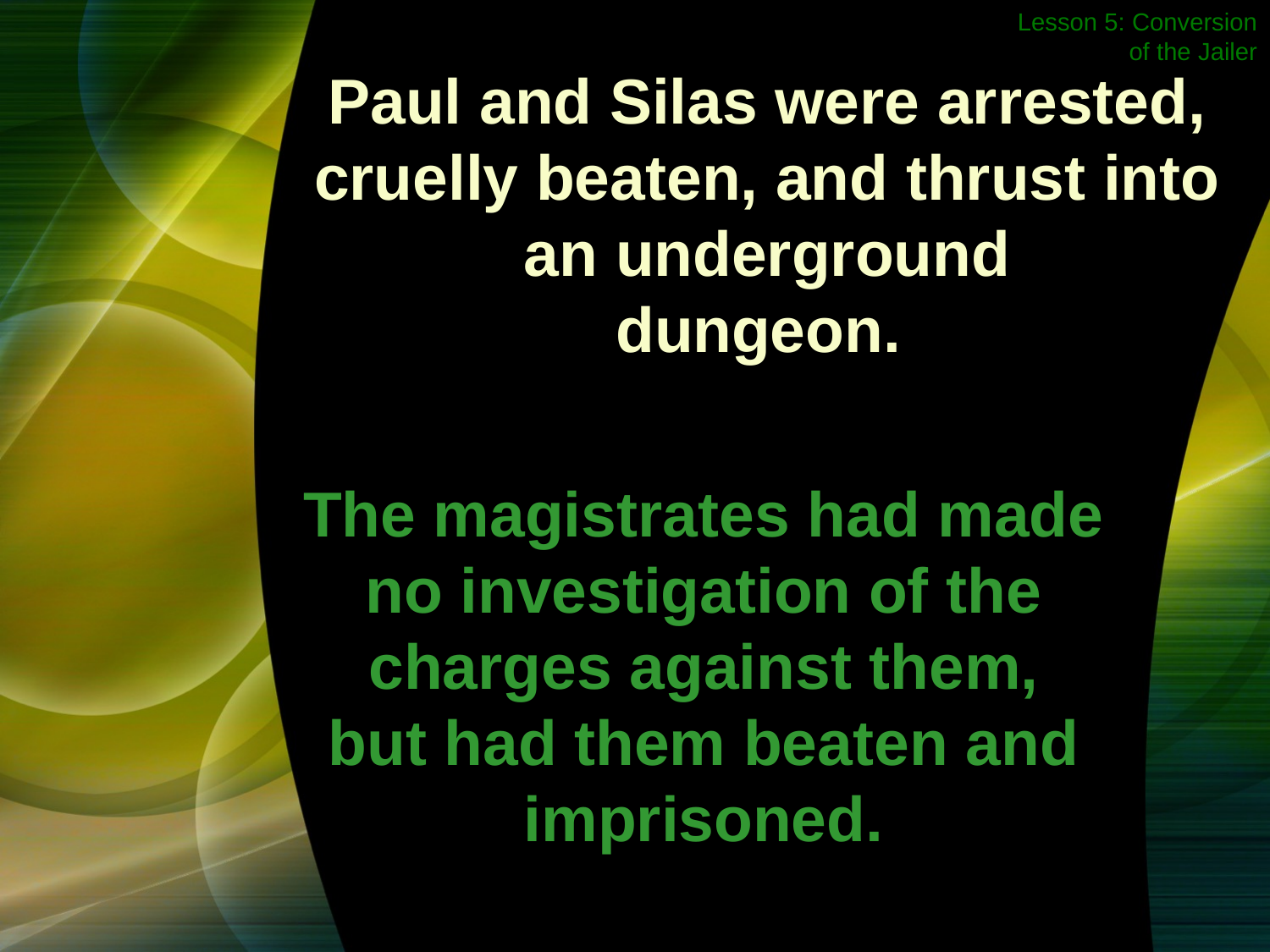

Lesson 5: Conversion of the Jailer
Paul and Silas were arrested, cruelly beaten, and thrust into an underground
dungeon.
The magistrates had made no investigation of the charges against them,
but had them beaten and imprisoned.